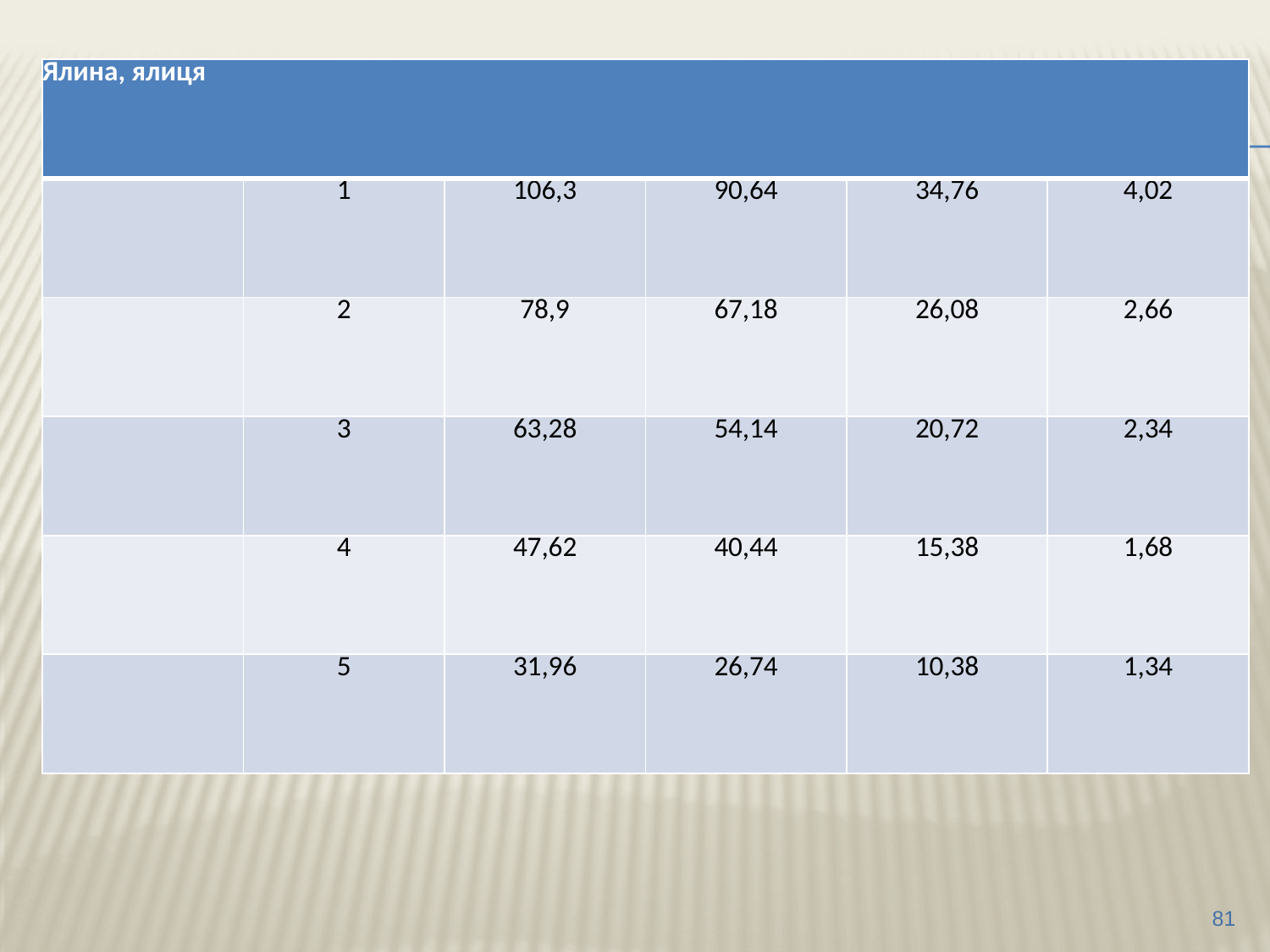

| Ялина, ялиця |  |  |  |  |  |
| --- | --- | --- | --- | --- | --- |
|  | 1 | 106,3 | 90,64 | 34,76 | 4,02 |
|  | 2 | 78,9 | 67,18 | 26,08 | 2,66 |
|  | 3 | 63,28 | 54,14 | 20,72 | 2,34 |
|  | 4 | 47,62 | 40,44 | 15,38 | 1,68 |
|  | 5 | 31,96 | 26,74 | 10,38 | 1,34 |
81